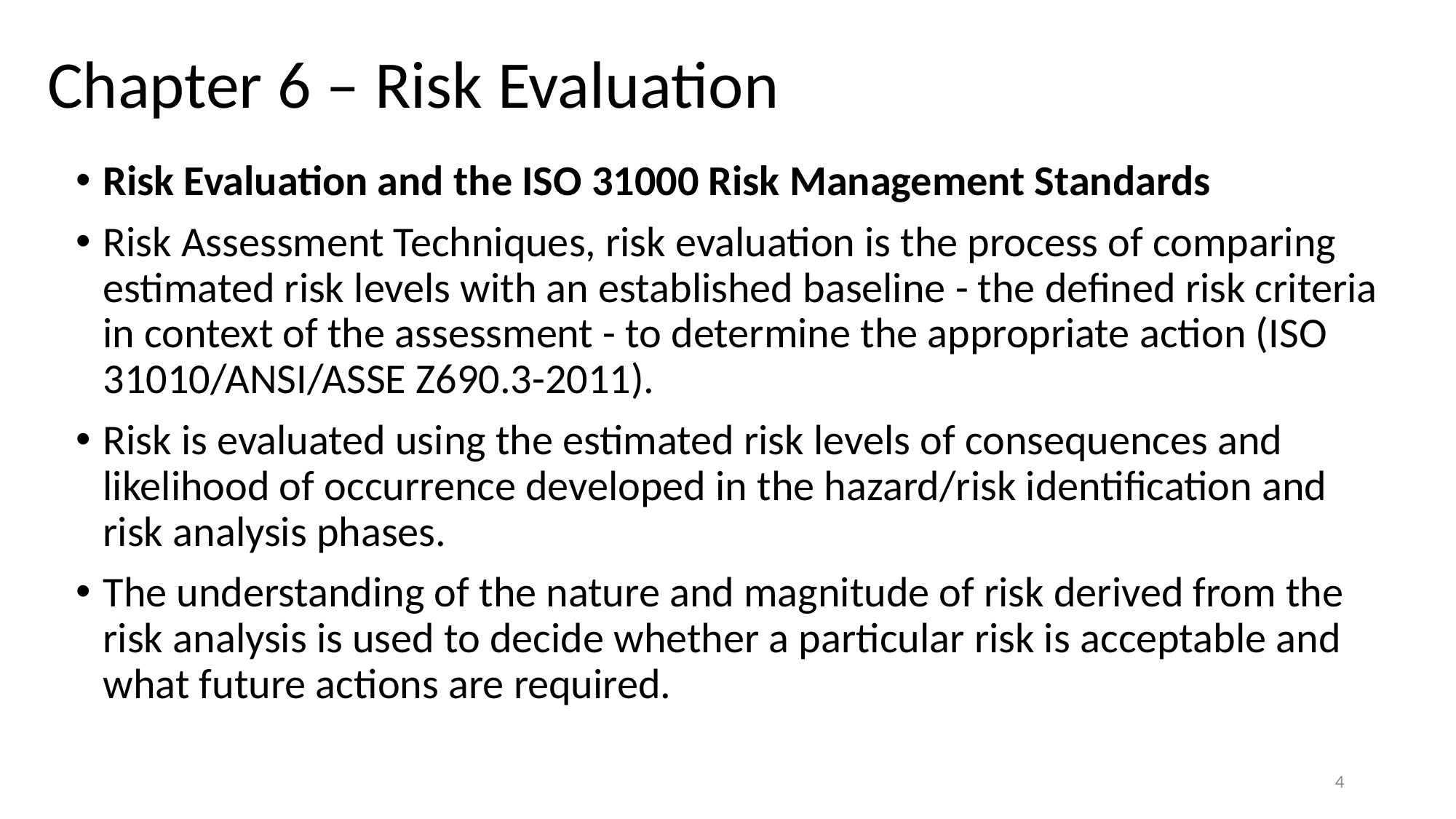

# Chapter 6 – Risk Evaluation
Risk Evaluation and the ISO 31000 Risk Management Standards
Risk Assessment Techniques, risk evaluation is the process of comparing estimated risk levels with an established baseline - the defined risk criteria in context of the assessment - to determine the appropriate action (ISO 31010/ANSI/ASSE Z690.3-2011).
Risk is evaluated using the estimated risk levels of consequences and likelihood of occurrence developed in the hazard/risk identification and risk analysis phases.
The understanding of the nature and magnitude of risk derived from the risk analysis is used to decide whether a particular risk is acceptable and what future actions are required.
4